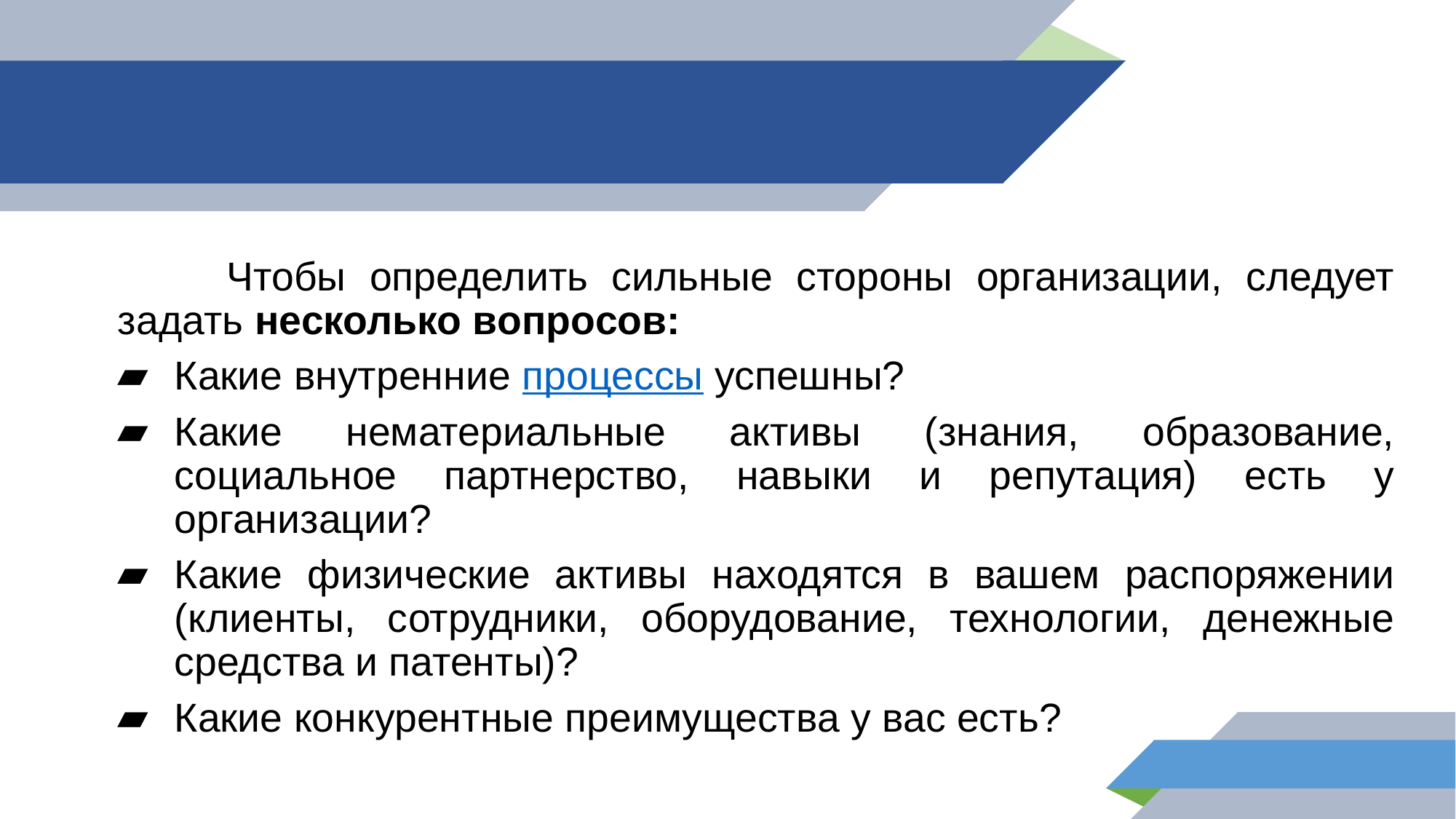

Чтобы определить сильные стороны организации, следует задать несколько вопросов:
Какие внутренние процессы успешны?
Какие нематериальные активы (знания, образование, социальное партнерство, навыки и репутация) есть у организации?
Какие физические активы находятся в вашем распоряжении (клиенты, сотрудники, оборудование, технологии, денежные средства и патенты)?
Какие конкурентные преимущества у вас есть?